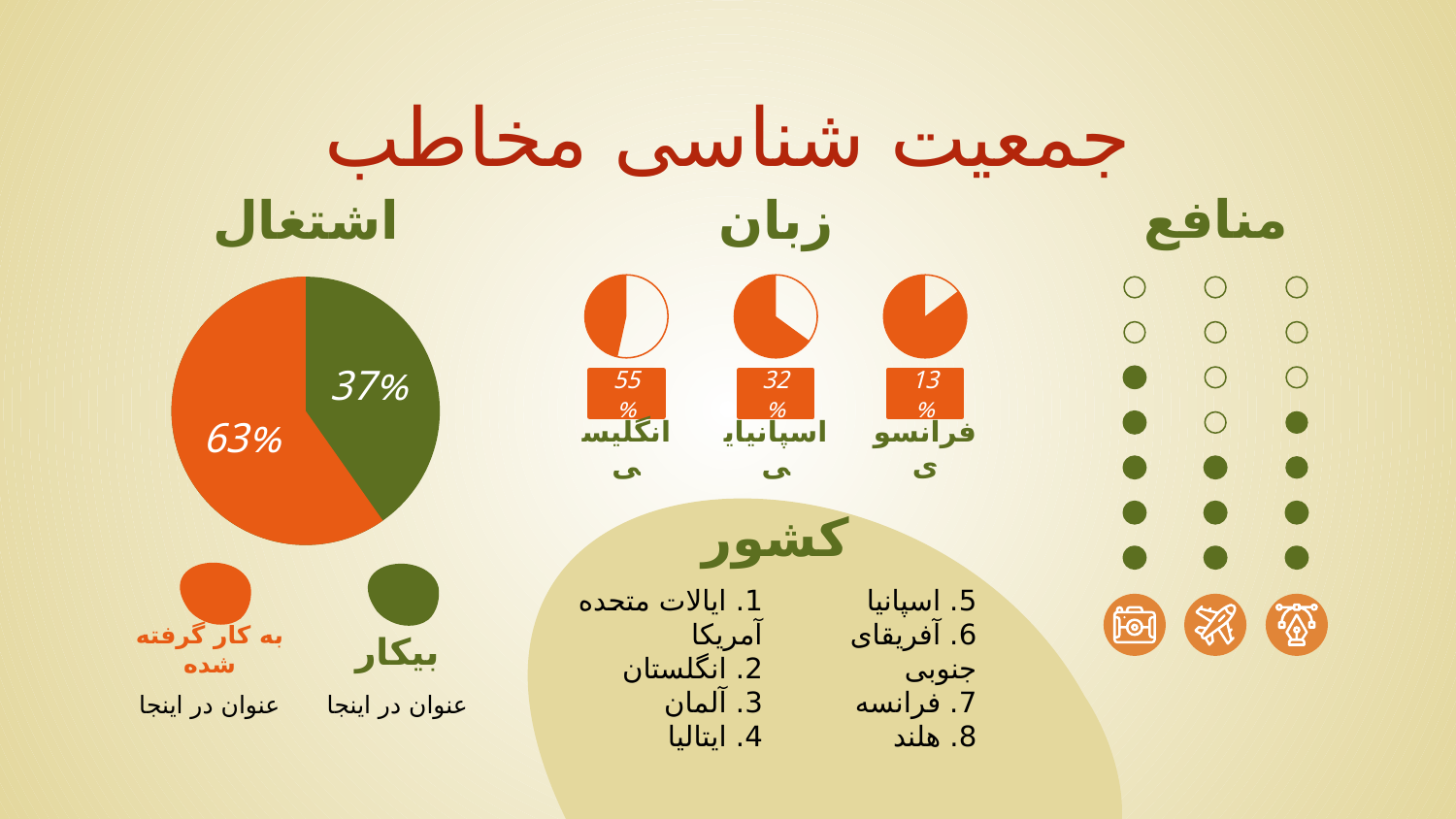

# جمعیت شناسی مخاطب
اشتغال
زبان
منافع

55%
انگلیسی

32%
اسپانیایی

13%
فرانسوی

37%
63%

کشور

1. ایالات متحده آمریکا
2. انگلستان
3. آلمان
4. ایتالیا
5. اسپانیا
6. آفریقای جنوبی
7. فرانسه
8. هلند

به کار گرفته شده
بیکار
عنوان در اینجا
عنوان در اینجا